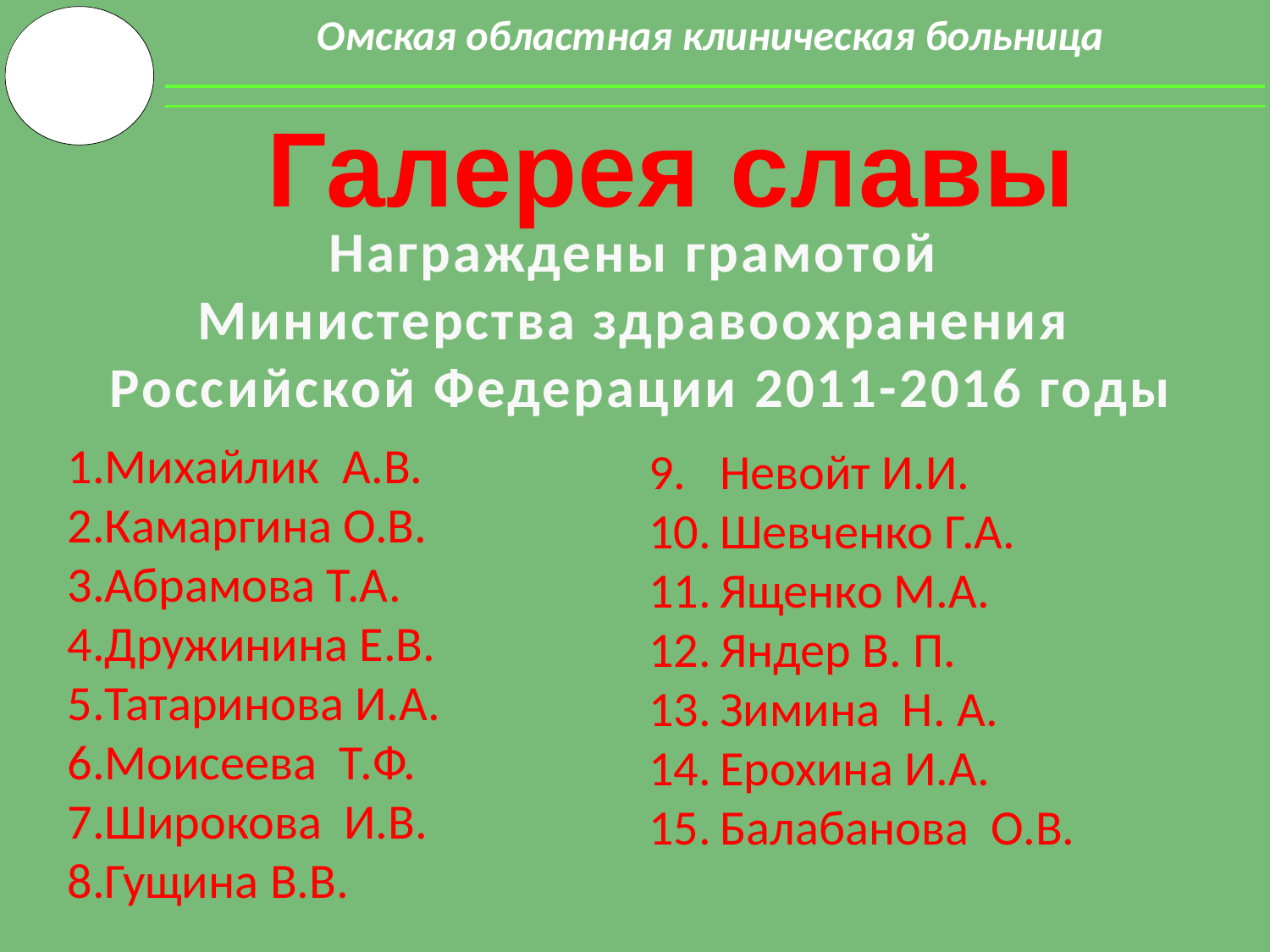

Омская областная клиническая больница

Галерея славы
Награждены грамотой
Министерства здравоохранения
Российской Федерации 2011-2016 годы
Невойт И.И.
Шевченко Г.А.
Ященко М.А.
Яндер В. П.
Зимина  Н. А.
Ерохина И.А.
Балабанова  О.В.
Михайлик  А.В.
Камаргина О.В.
Абрамова Т.А.
Дружинина Е.В.
Татаринова И.А.
Моисеева  Т.Ф.
Широкова  И.В.
Гущина В.В.